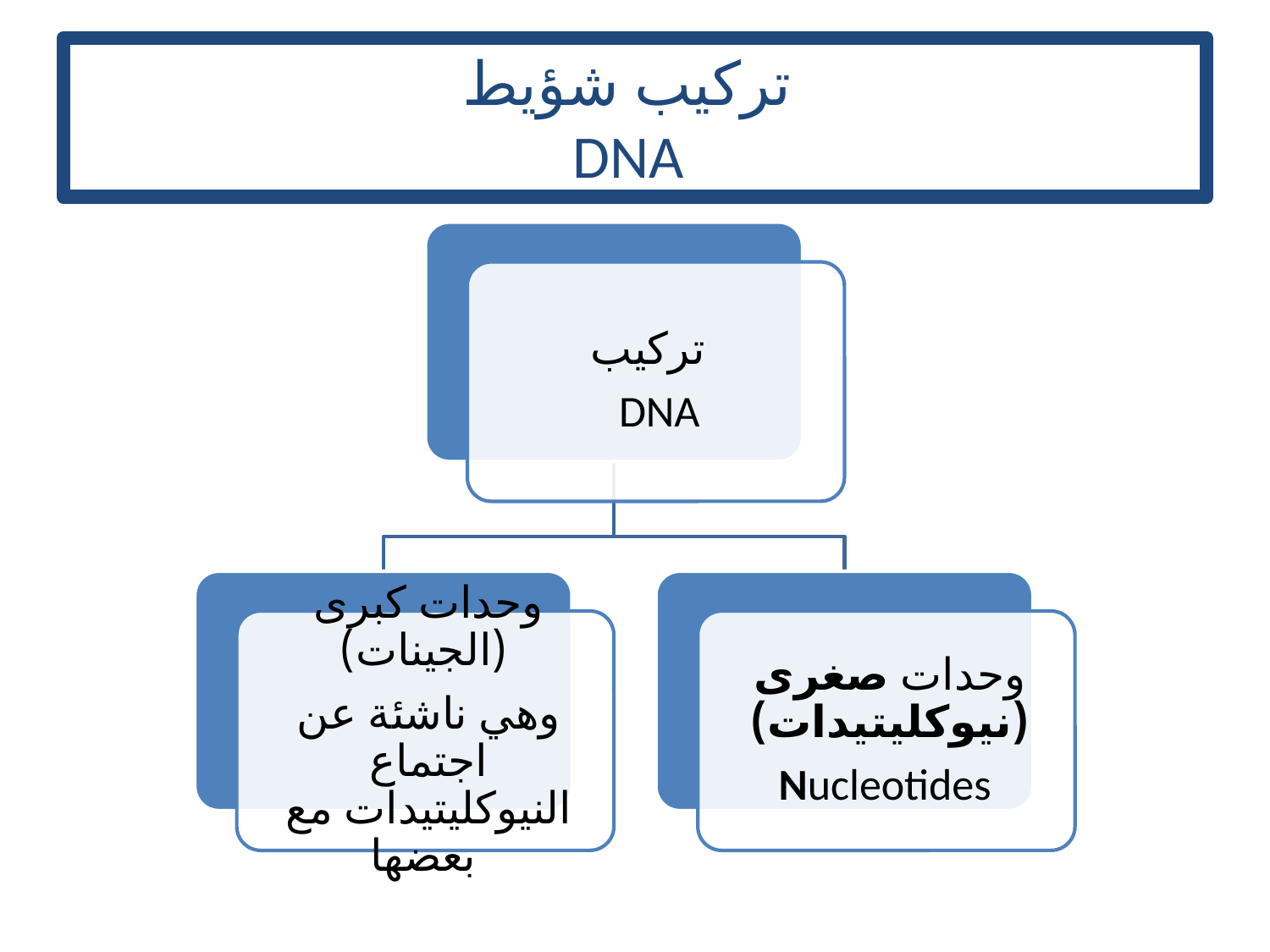

# تركيب شؤيط DNA
تركيب
DNA
وحدات كبرى (الجينات)
وهي ناشئة عن اجتماع النيوكليتيدات مع بعضها
وحدات صغرى (نيوكليتيدات)
Nucleotides